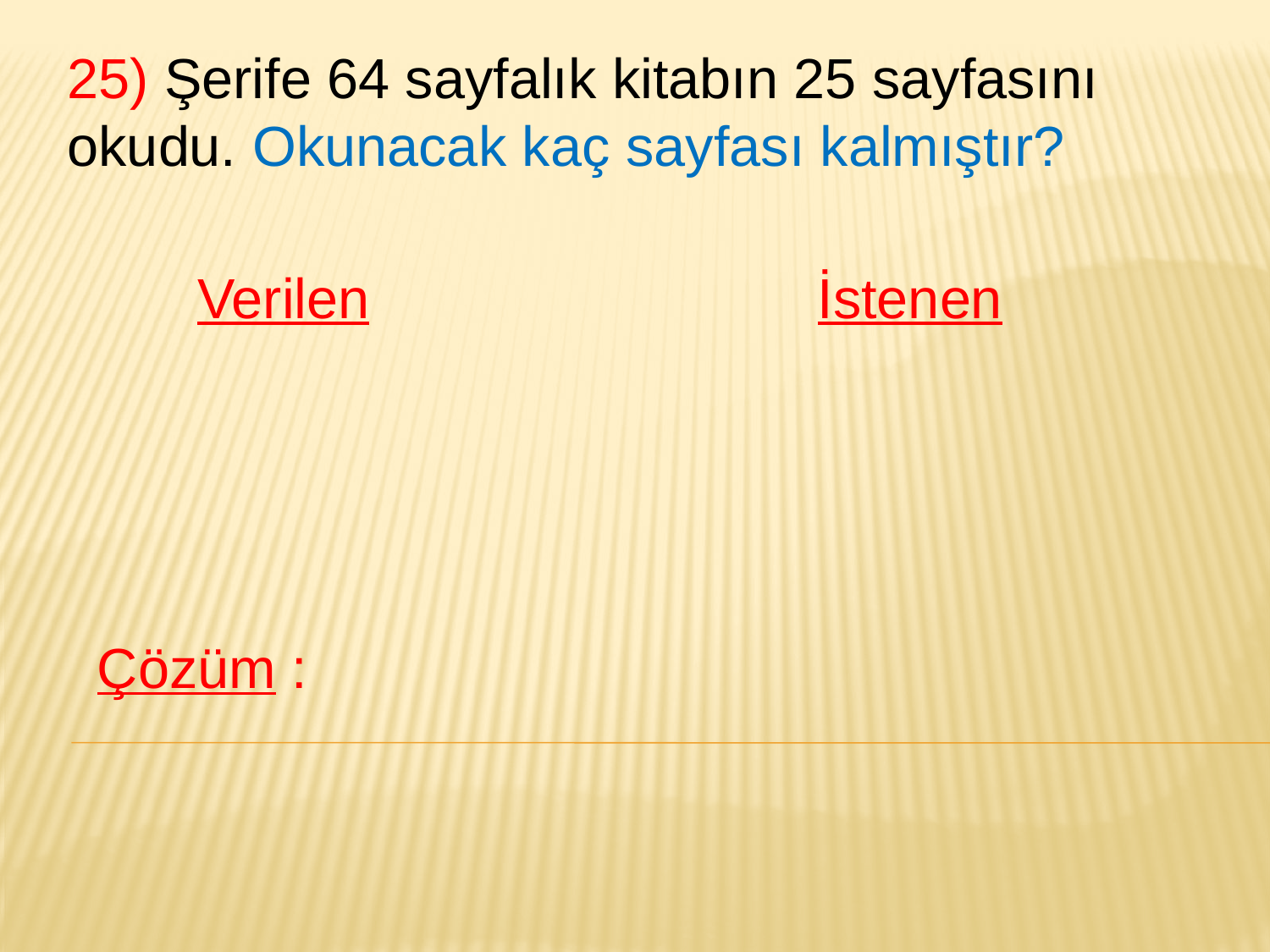

25) Şerife 64 sayfalık kitabın 25 sayfasını okudu. Okunacak kaç sayfası kalmıştır?

Verilen
İstenen
Çözüm :